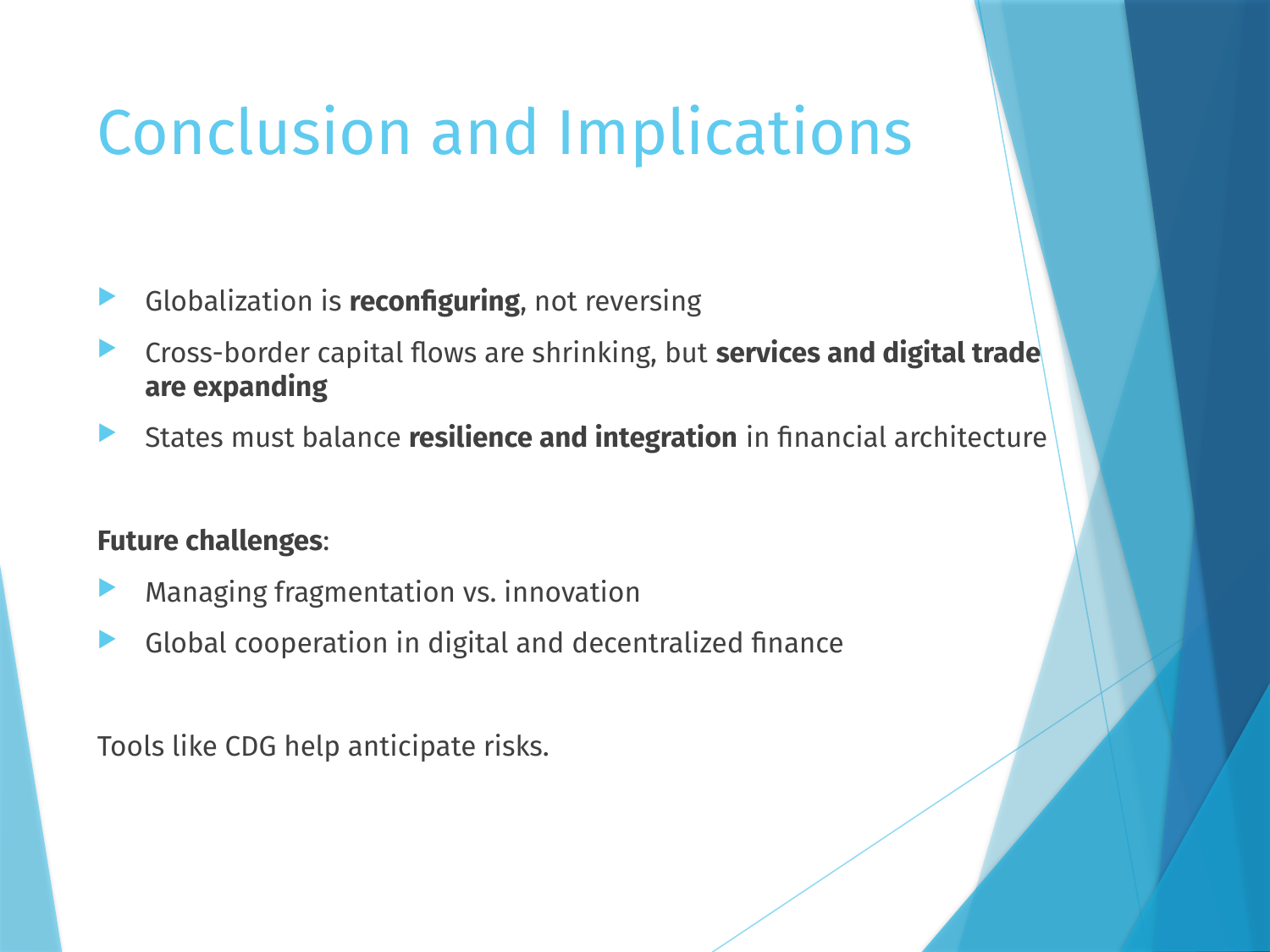

# Conclusion and Implications
Globalization is reconfiguring, not reversing
Cross-border capital flows are shrinking, but services and digital trade are expanding
States must balance resilience and integration in financial architecture

Future challenges:
Managing fragmentation vs. innovation
Global cooperation in digital and decentralized finance

Tools like CDG help anticipate risks.